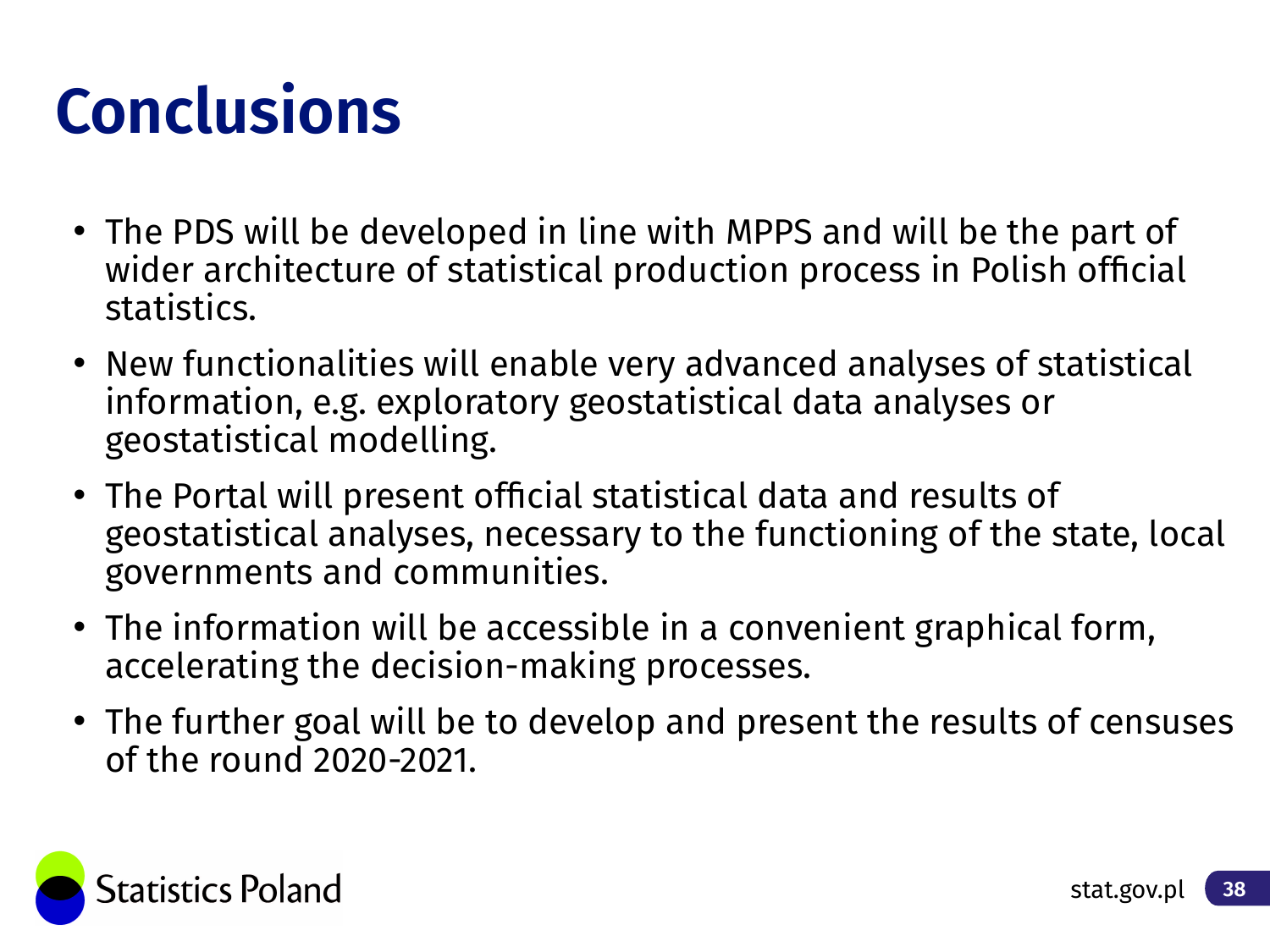

# Conclusions
The PDS will be developed in line with MPPS and will be the part of wider architecture of statistical production process in Polish official statistics.
New functionalities will enable very advanced analyses of statistical information, e.g. exploratory geostatistical data analyses or geostatistical modelling.
The Portal will present official statistical data and results of geostatistical analyses, necessary to the functioning of the state, local governments and communities.
The information will be accessible in a convenient graphical form, accelerating the decision-making processes.
The further goal will be to develop and present the results of censuses of the round 2020-2021.